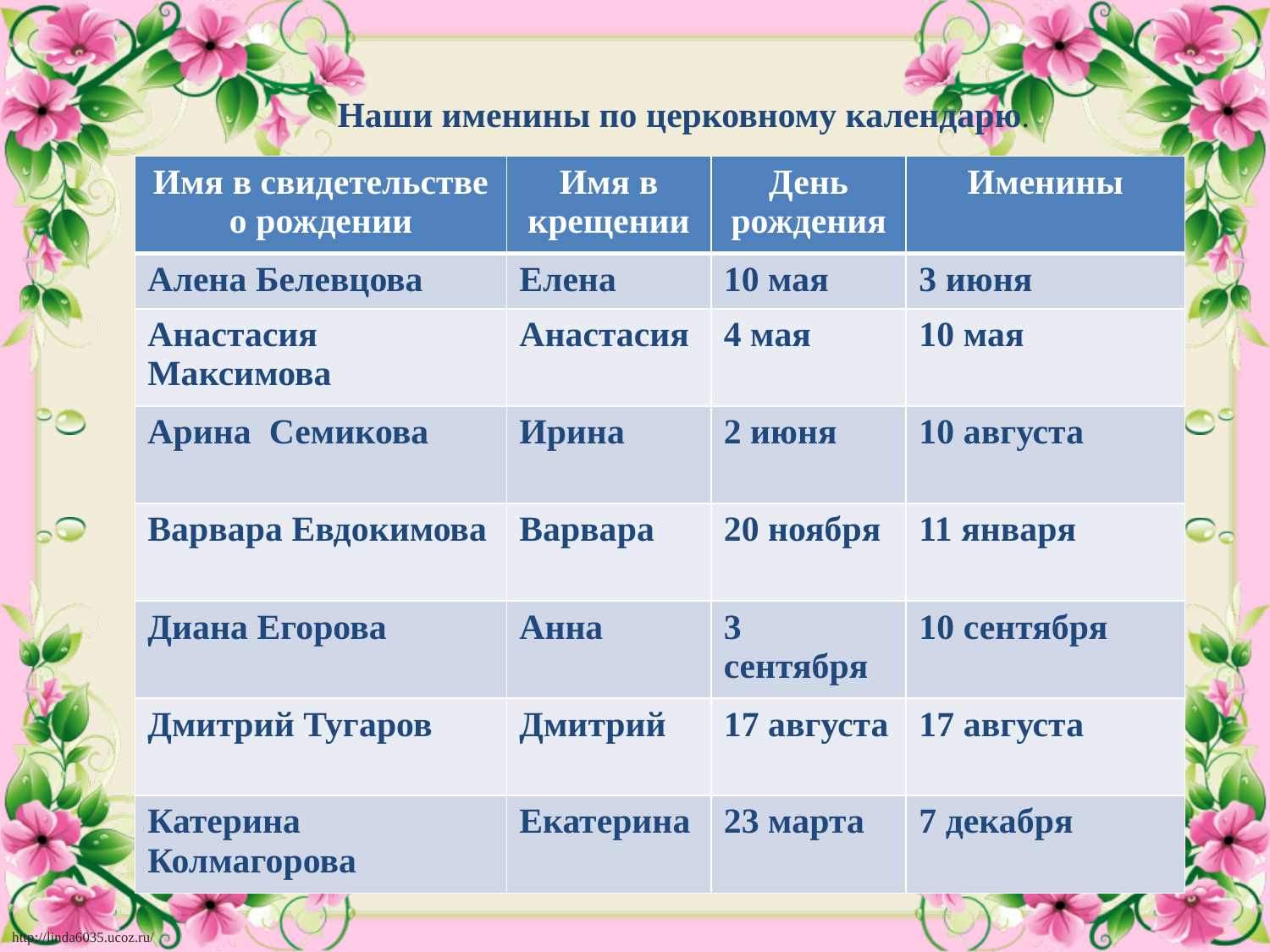

Наши именины по церковному календарю.

| Имя в свидетельстве о рождении | Имя в крещении | День рождения | Именины |
| --- | --- | --- | --- |
| Алена Белевцова | Елена | 10 мая | 3 июня |
| Анастасия Максимова | Анастасия | 4 мая | 10 мая |
| Арина Семикова | Ирина | 2 июня | 10 августа |
| Варвара Евдокимова | Варвара | 20 ноября | 11 января |
| Диана Егорова | Анна | 3 сентября | 10 сентября |
| Дмитрий Тугаров | Дмитрий | 17 августа | 17 августа |
| Катерина Колмагорова | Екатерина | 23 марта | 7 декабря |